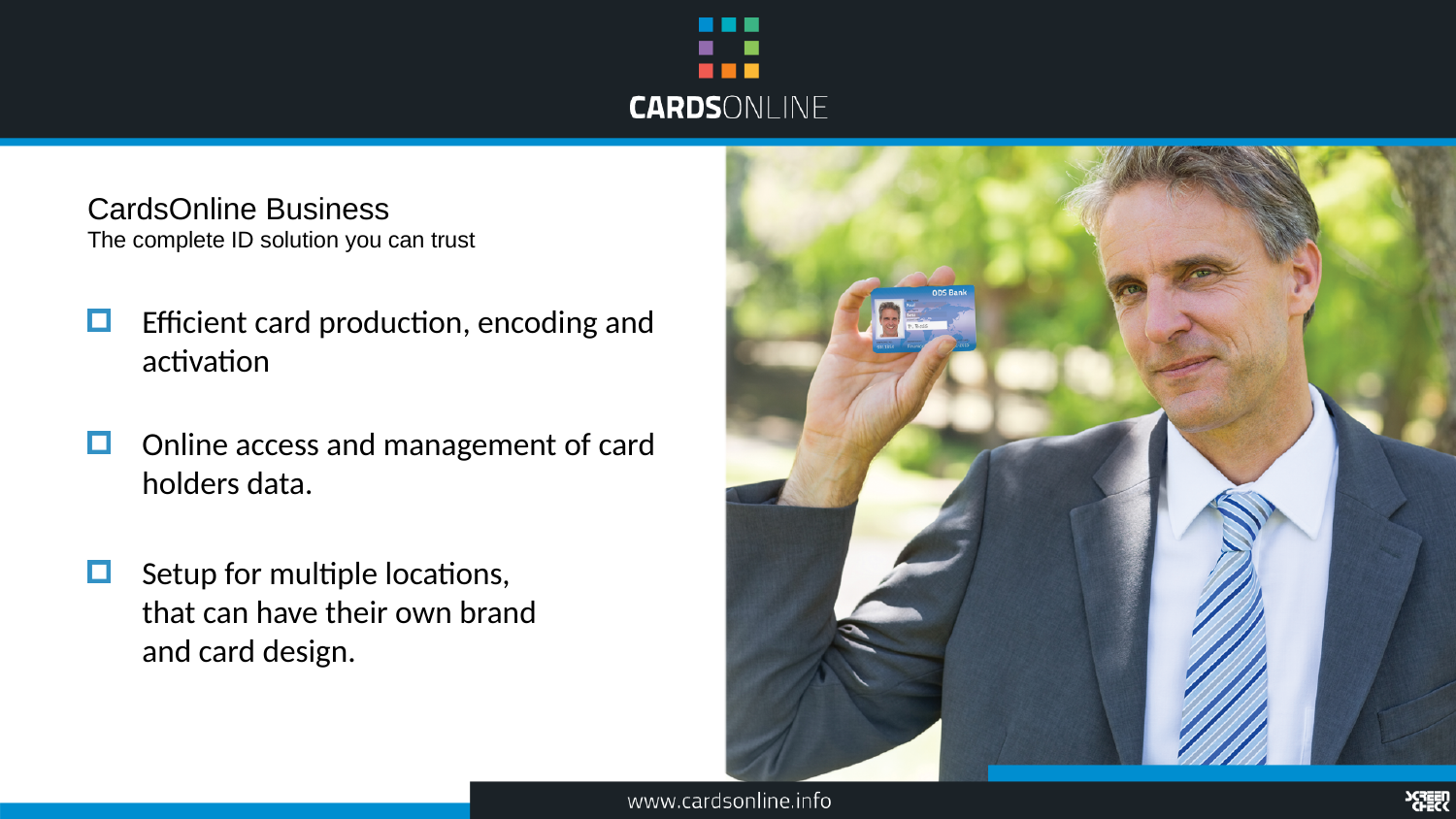

# CardsOnline Business The complete ID solution you can trust
Efficient card production, encoding and activation
Online access and management of card holders data.

Setup for multiple locations,
that can have their own brand
and card design.